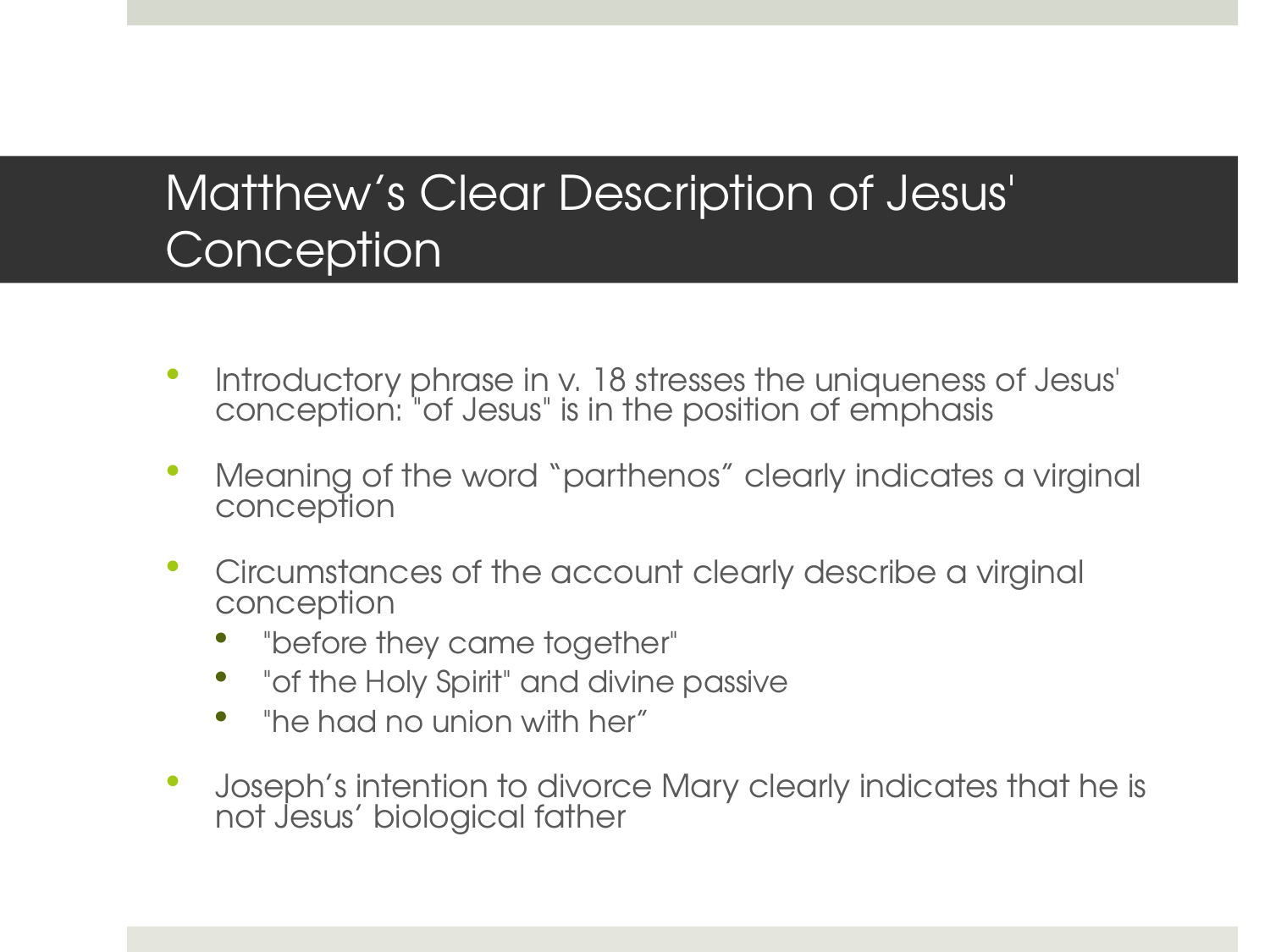

# Matthew’s Clear Description of Jesus' Conception
Introductory phrase in v. 18 stresses the uniqueness of Jesus' conception: "of Jesus" is in the position of emphasis
Meaning of the word “parthenos” clearly indicates a virginal conception
Circumstances of the account clearly describe a virginal conception
"before they came together"
"of the Holy Spirit" and divine passive
"he had no union with her”
Joseph’s intention to divorce Mary clearly indicates that he is not Jesus’ biological father